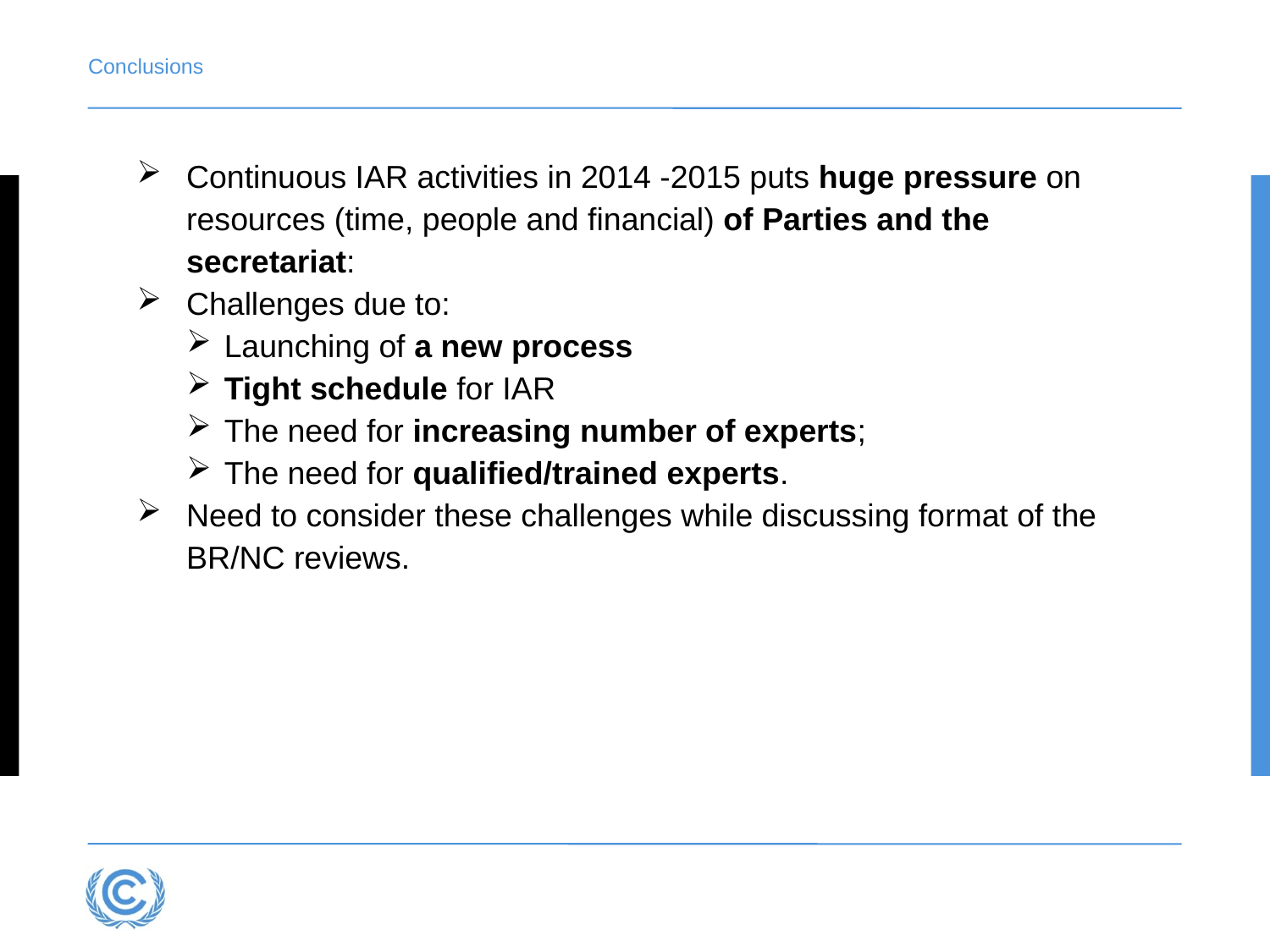

# Conclusions
Continuous IAR activities in 2014 -2015 puts huge pressure on resources (time, people and financial) of Parties and the secretariat:
Challenges due to:
Launching of a new process
Tight schedule for IAR
The need for increasing number of experts;
The need for qualified/trained experts.
Need to consider these challenges while discussing format of the BR/NC reviews.